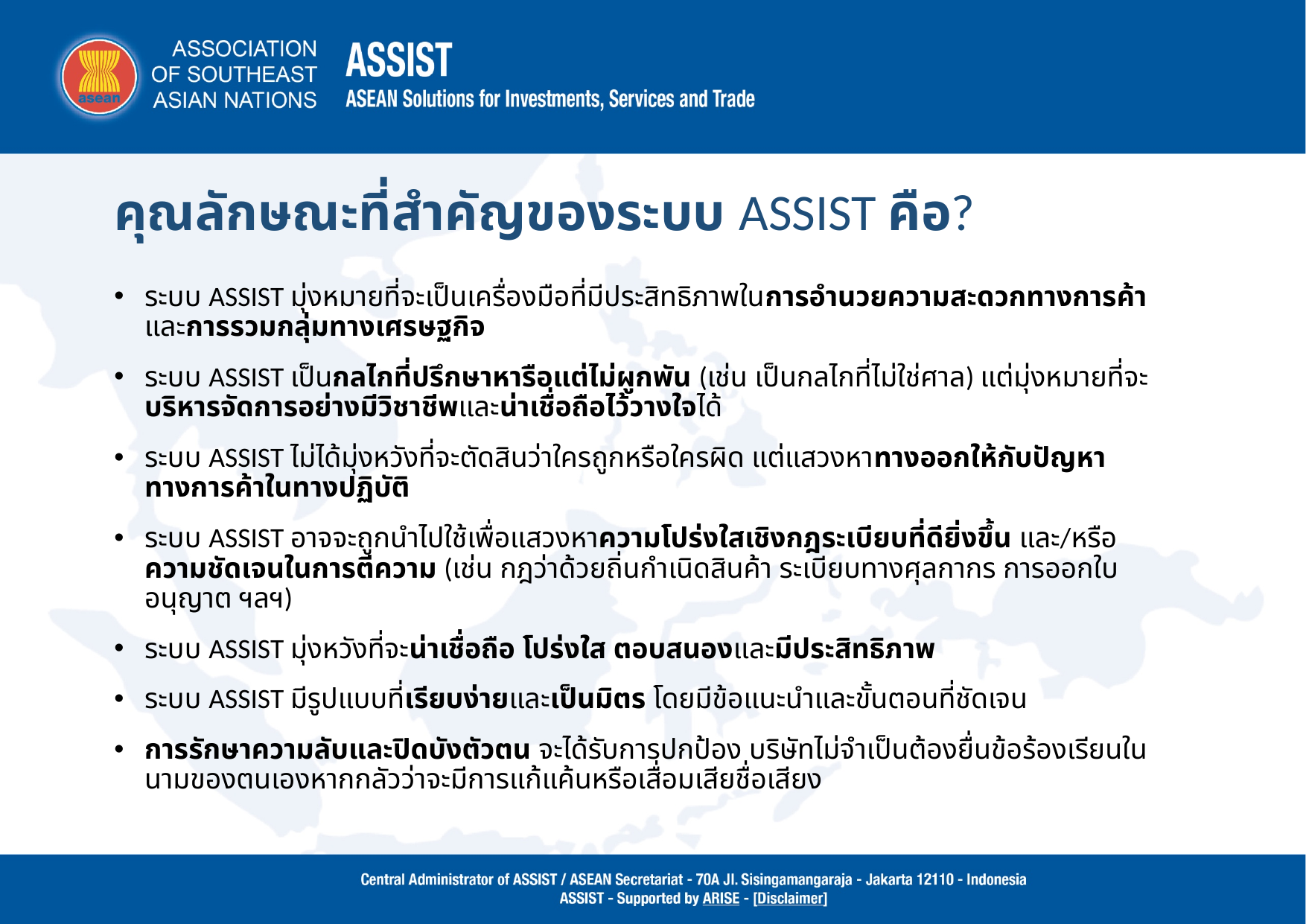

# คุณลักษณะที่สำคัญของระบบ ASSIST คือ?
ระบบ ASSIST มุ่งหมายที่จะเป็นเครื่องมือที่มีประสิทธิภาพในการอำนวยความสะดวกทางการค้า และการรวมกลุ่มทางเศรษฐกิจ
ระบบ ASSIST เป็นกลไกที่ปรึกษาหารือแต่ไม่ผูกพัน (เช่น เป็นกลไกที่ไม่ใช่ศาล) แต่มุ่งหมายที่จะบริหารจัดการอย่างมีวิชาชีพและน่าเชื่อถือไว้วางใจได้
ระบบ ASSIST ไม่ได้มุ่งหวังที่จะตัดสินว่าใครถูกหรือใครผิด แต่แสวงหาทางออกให้กับปัญหาทางการค้าในทางปฏิบัติ
ระบบ ASSIST อาจจะถูกนำไปใช้เพื่อแสวงหาความโปร่งใสเชิงกฎระเบียบที่ดียิ่งขึ้น และ/หรือ ความชัดเจนในการตีความ (เช่น กฎว่าด้วยถิ่นกำเนิดสินค้า ระเบียบทางศุลกากร การออกใบอนุญาต ฯลฯ)
ระบบ ASSIST มุ่งหวังที่จะน่าเชื่อถือ โปร่งใส ตอบสนองและมีประสิทธิภาพ
ระบบ ASSIST มีรูปแบบที่เรียบง่ายและเป็นมิตร โดยมีข้อแนะนำและขั้นตอนที่ชัดเจน
การรักษาความลับและปิดบังตัวตน จะได้รับการปกป้อง บริษัทไม่จำเป็นต้องยื่นข้อร้องเรียนในนามของตนเองหากกลัวว่าจะมีการแก้แค้นหรือเสื่อมเสียชื่อเสียง